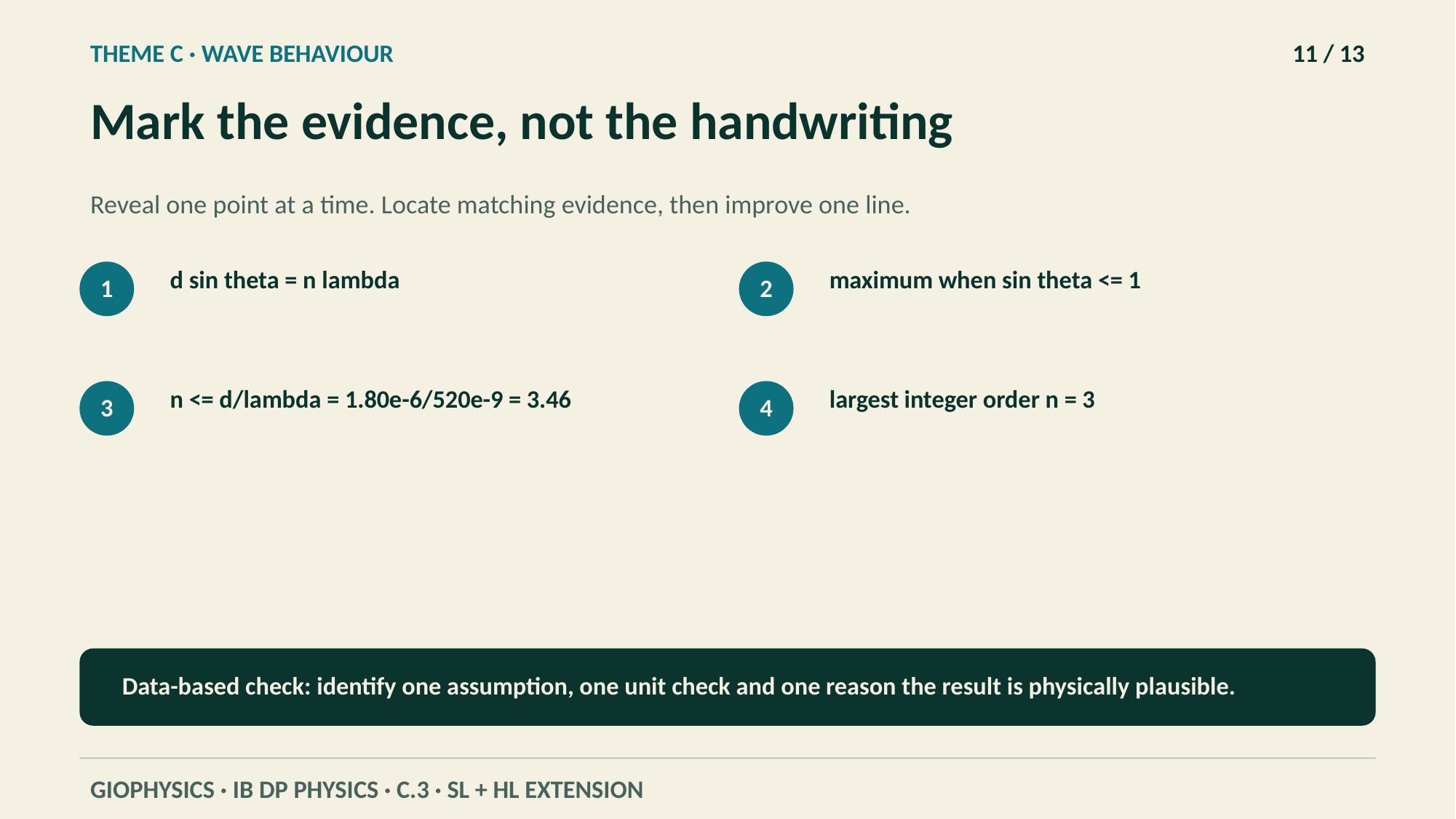

THEME C · WAVE BEHAVIOUR
11 / 13
Mark the evidence, not the handwriting
Reveal one point at a time. Locate matching evidence, then improve one line.
d sin theta = n lambda
maximum when sin theta <= 1

1
2
n <= d/lambda = 1.80e-6/520e-9 = 3.46
largest integer order n = 3

3
4

Data-based check: identify one assumption, one unit check and one reason the result is physically plausible.

GIOPHYSICS · IB DP PHYSICS · C.3 · SL + HL EXTENSION